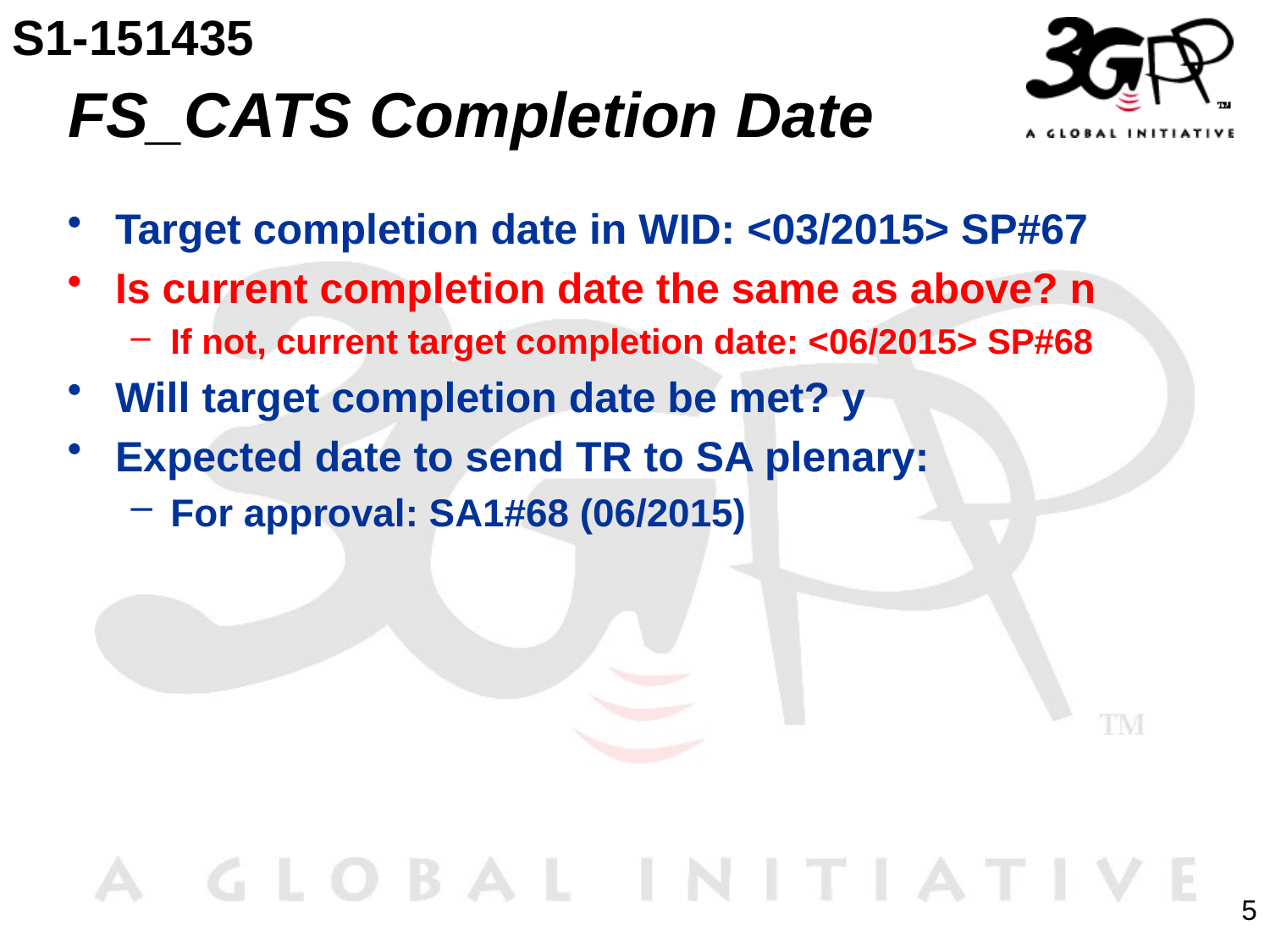

S1-151435
# FS_CATS Completion Date
Target completion date in WID: <03/2015> SP#67
Is current completion date the same as above? n
If not, current target completion date: <06/2015> SP#68
Will target completion date be met? y
Expected date to send TR to SA plenary:
For approval: SA1#68 (06/2015)
5